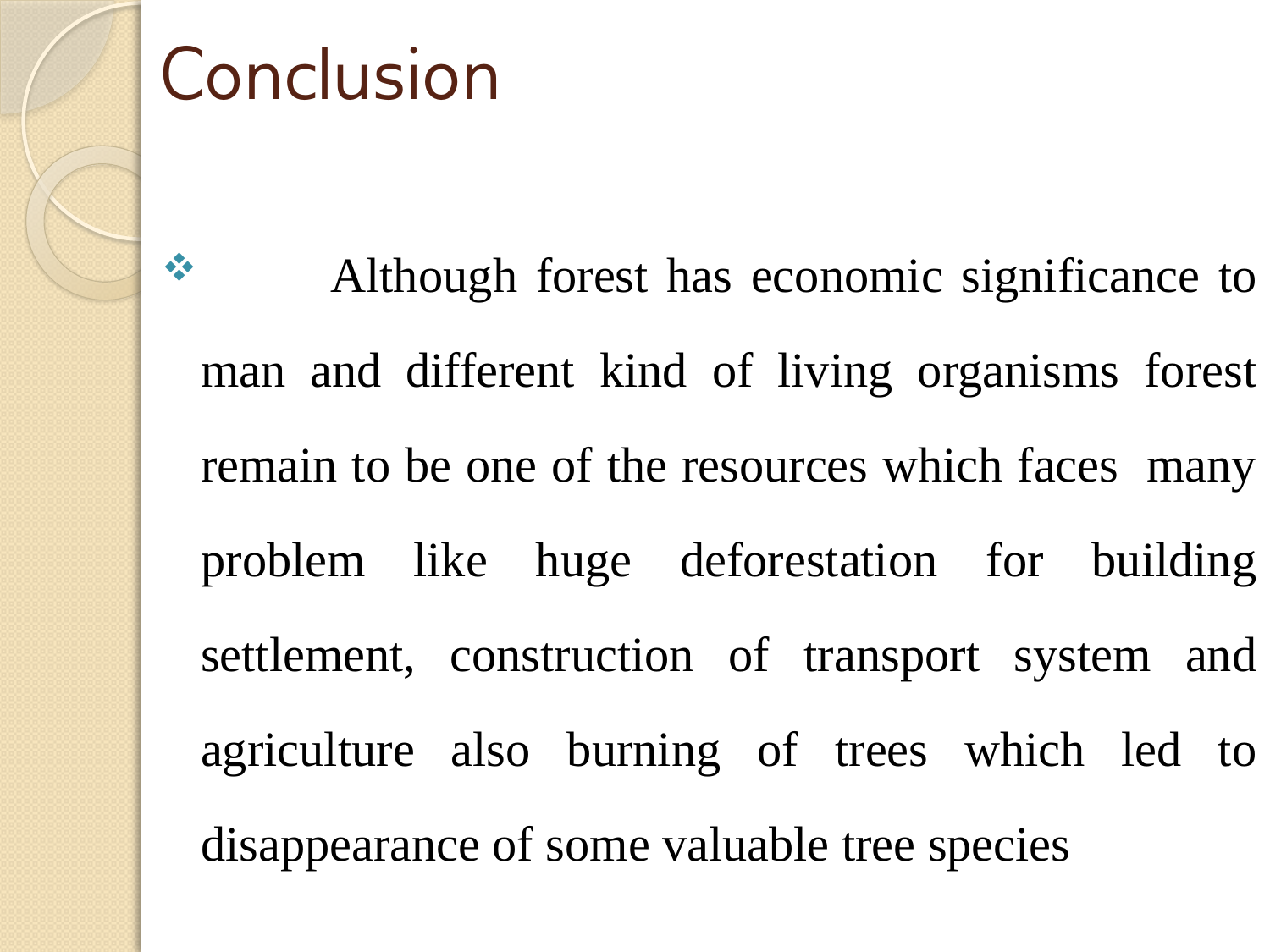

# Conclusion
       Although forest has economic significance to man and different kind of living organisms forest remain to be one of the resources which faces  many problem like huge deforestation for building settlement, construction of transport system and agriculture also burning of trees which led to disappearance of some valuable tree species